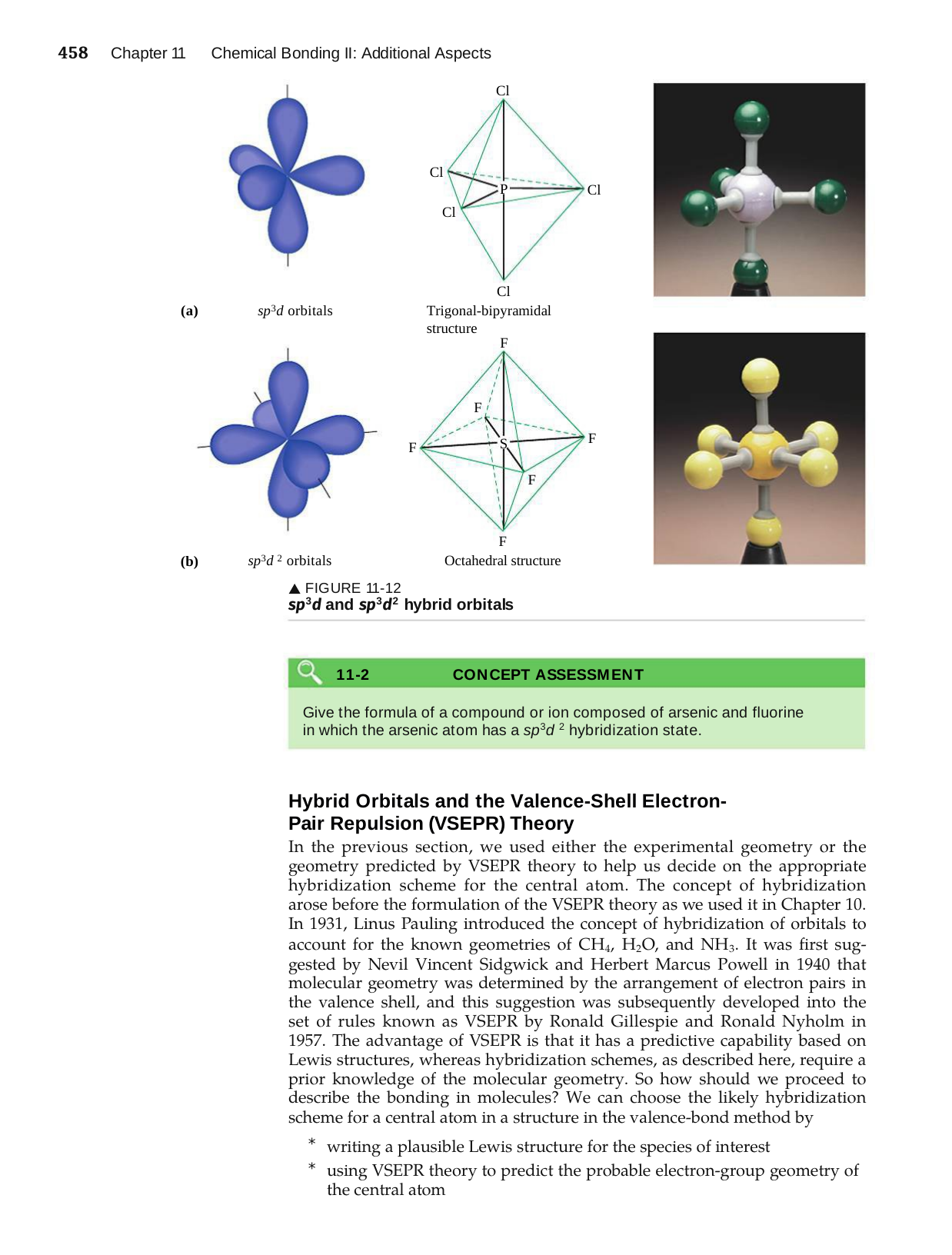

458	Chapter 11
Chemical Bonding II: Additional Aspects
Cl
Cl
P
Cl
Cl
Cl
Trigonal-bipyramidal structure
sp3d orbitals
(a)
F
F
F
S
F
F
F
Octahedral structure
sp3d 2 orbitals
(b)
 FIGURE 11-12
sp3d and sp3d2 hybrid orbitals

11-2	CONCEPT ASSESSMENT

Give the formula of a compound or ion composed of arsenic and fluorine in which the arsenic atom has a sp3d 2 hybridization state.

Hybrid Orbitals and the Valence-Shell Electron-Pair Repulsion (VSEPR) Theory
In the previous section, we used either the experimental geometry or the geometry predicted by VSEPR theory to help us decide on the appropriate hybridization scheme for the central atom. The concept of hybridization arose before the formulation of the VSEPR theory as we used it in Chapter 10. In 1931, Linus Pauling introduced the concept of hybridization of orbitals to account for the known geometries of CH4, H2O, and NH3. It was first sug- gested by Nevil Vincent Sidgwick and Herbert Marcus Powell in 1940 that molecular geometry was determined by the arrangement of electron pairs in the valence shell, and this suggestion was subsequently developed into the set of rules known as VSEPR by Ronald Gillespie and Ronald Nyholm in 1957. The advantage of VSEPR is that it has a predictive capability based on Lewis structures, whereas hybridization schemes, as described here, require a prior knowledge of the molecular geometry. So how should we proceed to describe the bonding in molecules? We can choose the likely hybridization scheme for a central atom in a structure in the valence-bond method by
writing a plausible Lewis structure for the species of interest
using VSEPR theory to predict the probable electron-group geometry of the central atom